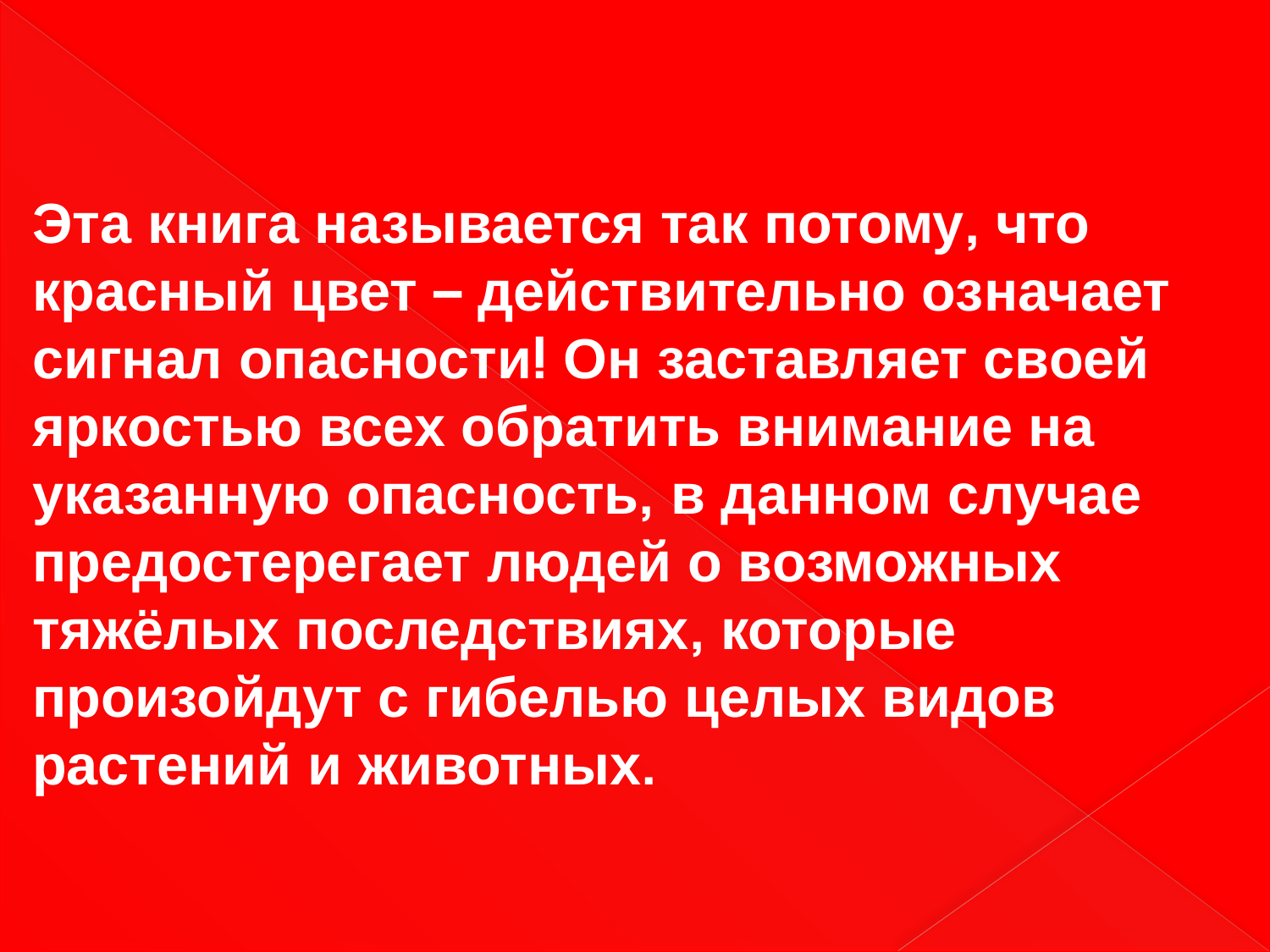

Эта книга называется так потому, что красный цвет – действительно означает сигнал опасности! Он заставляет своей яркостью всех обратить внимание на указанную опасность, в данном случае предостерегает людей о возможных тяжёлых последствиях, которые произойдут с гибелью целых видов растений и животных.